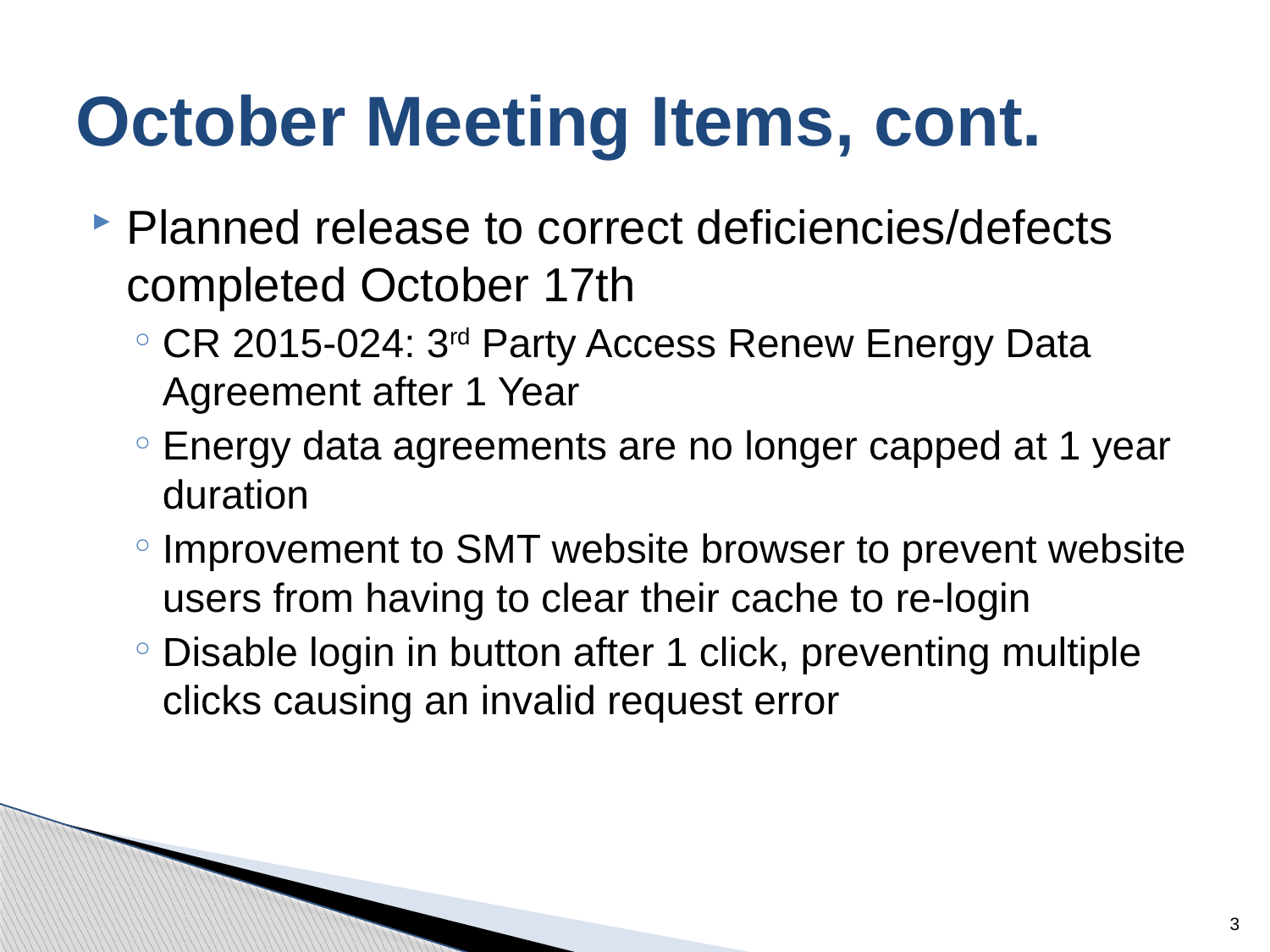

# October Meeting Items, cont.
Planned release to correct deficiencies/defects completed October 17th
CR 2015-024: 3rd Party Access Renew Energy Data Agreement after 1 Year
Energy data agreements are no longer capped at 1 year duration
Improvement to SMT website browser to prevent website users from having to clear their cache to re-login
Disable login in button after 1 click, preventing multiple clicks causing an invalid request error

3